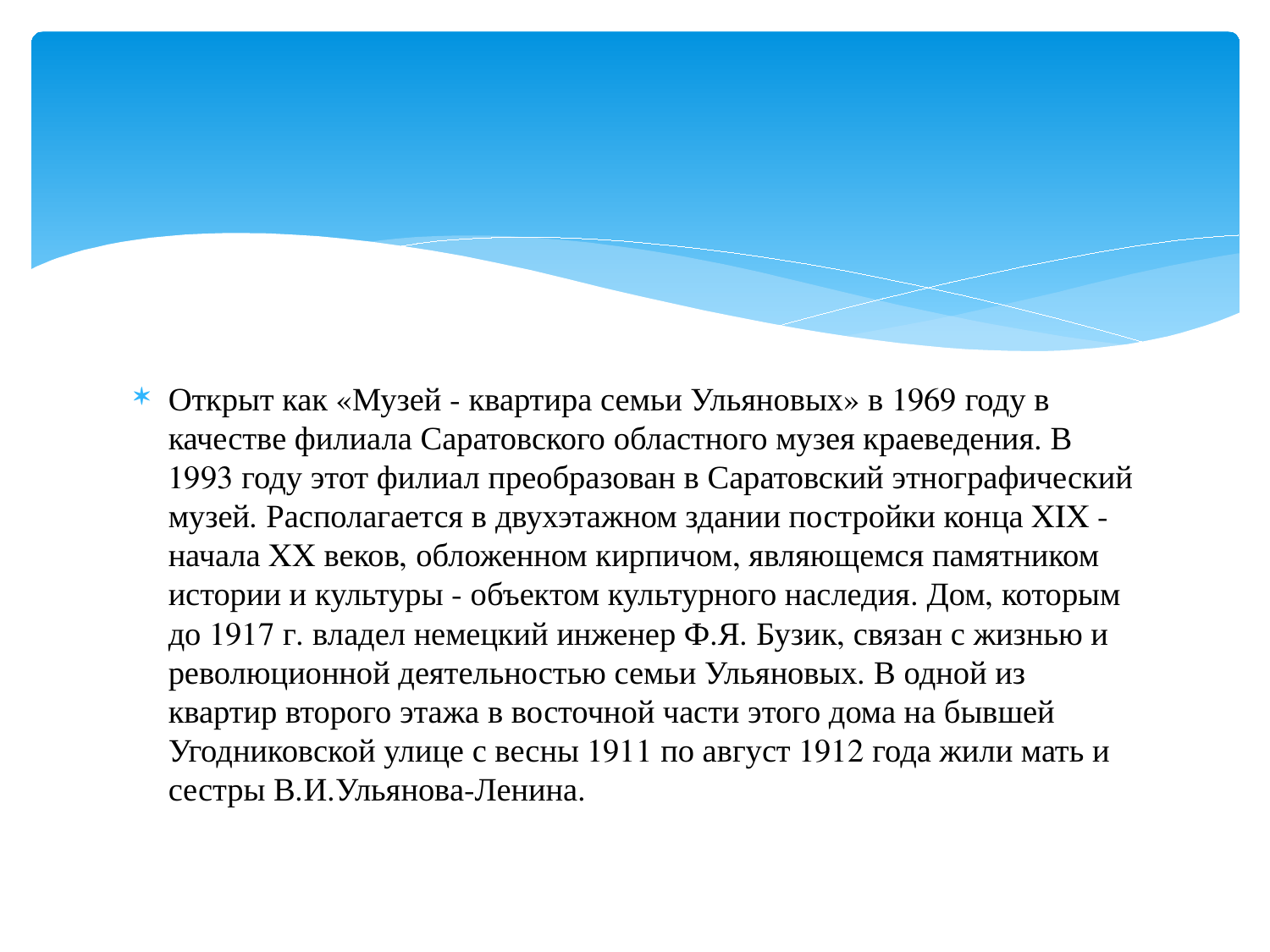

#
Открыт как «Музей - квартира семьи Ульяновых» в 1969 году в качестве филиала Саратовского областного музея краеведения. В 1993 году этот филиал преобразован в Саратовский этнографический музей. Располагается в двухэтажном здании постройки конца XIX - начала XX веков, обложенном кирпичом, являющемся памятником истории и культуры - объектом культурного наследия. Дом, которым до 1917 г. владел немецкий инженер Ф.Я. Бузик, связан с жизнью и революционной деятельностью семьи Ульяновых. В одной из квартир второго этажа в восточной части этого дома на бывшей Угодниковской улице с весны 1911 по август 1912 года жили мать и сестры В.И.Ульянова-Ленина.